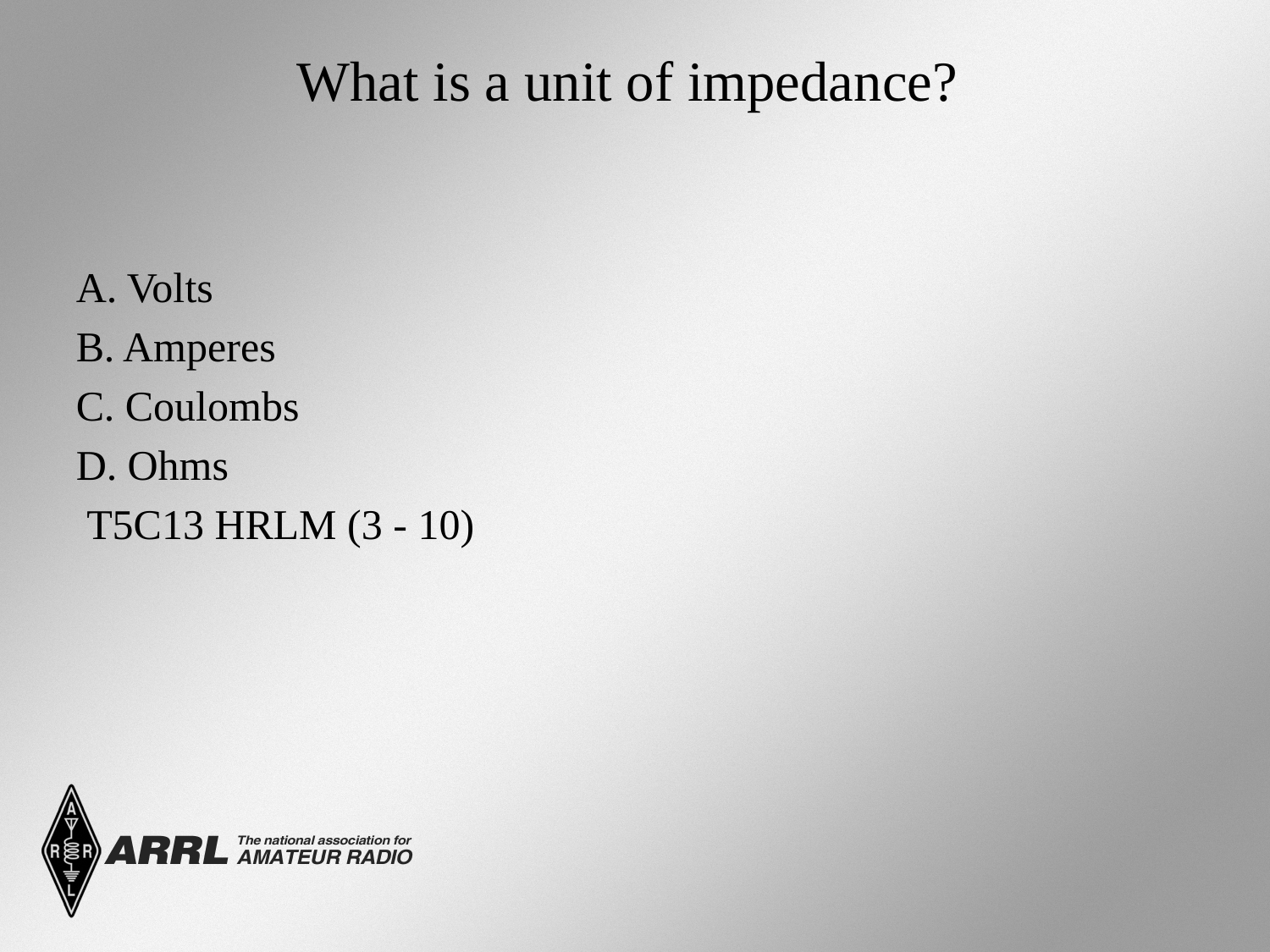

# What is a unit of impedance?
A. Volts
B. Amperes
C. Coulombs
D. Ohms
 T5C13 HRLM (3 - 10)